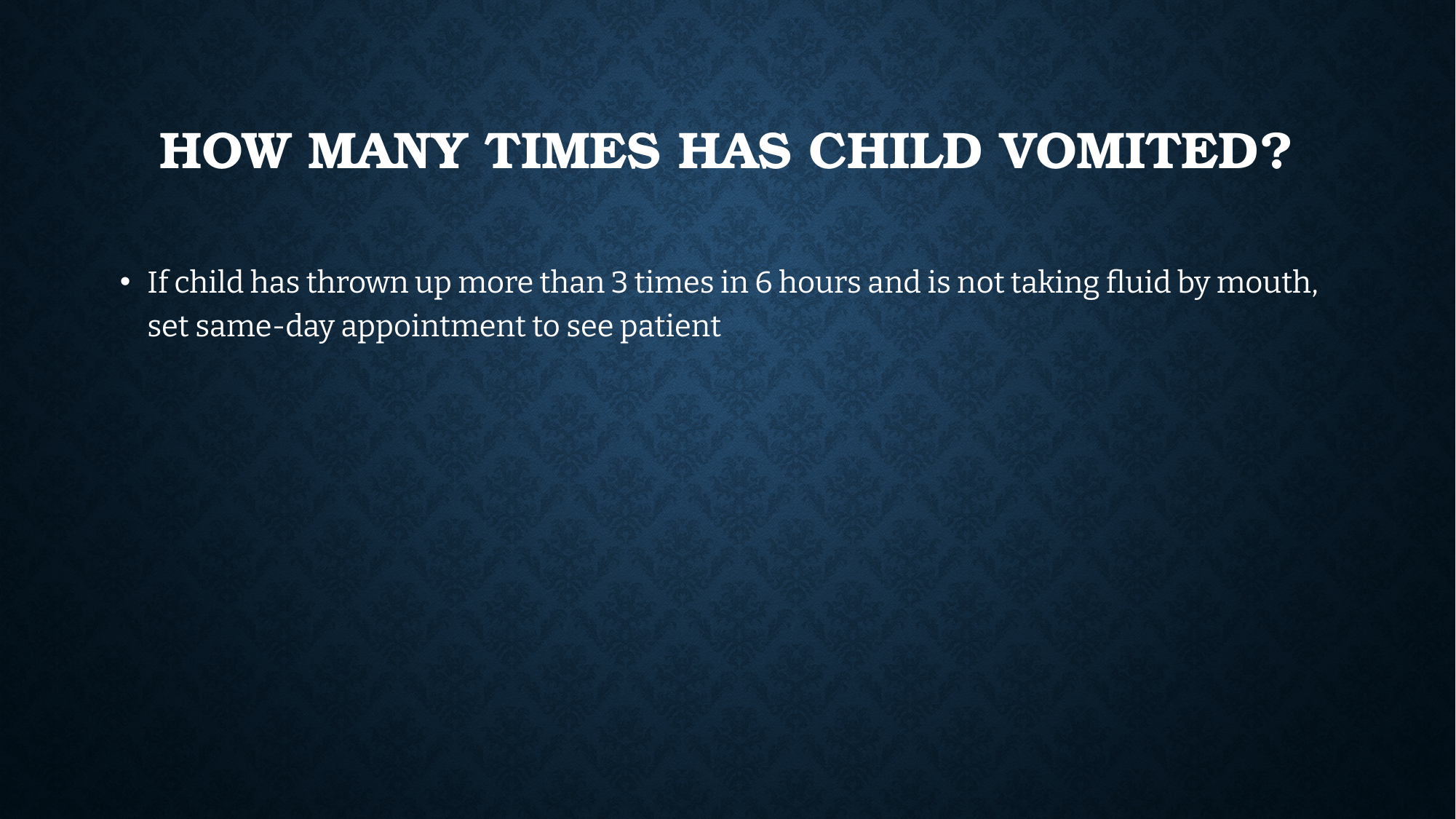

# How many times has child vomited?
If child has thrown up more than 3 times in 6 hours and is not taking fluid by mouth, set same-day appointment to see patient